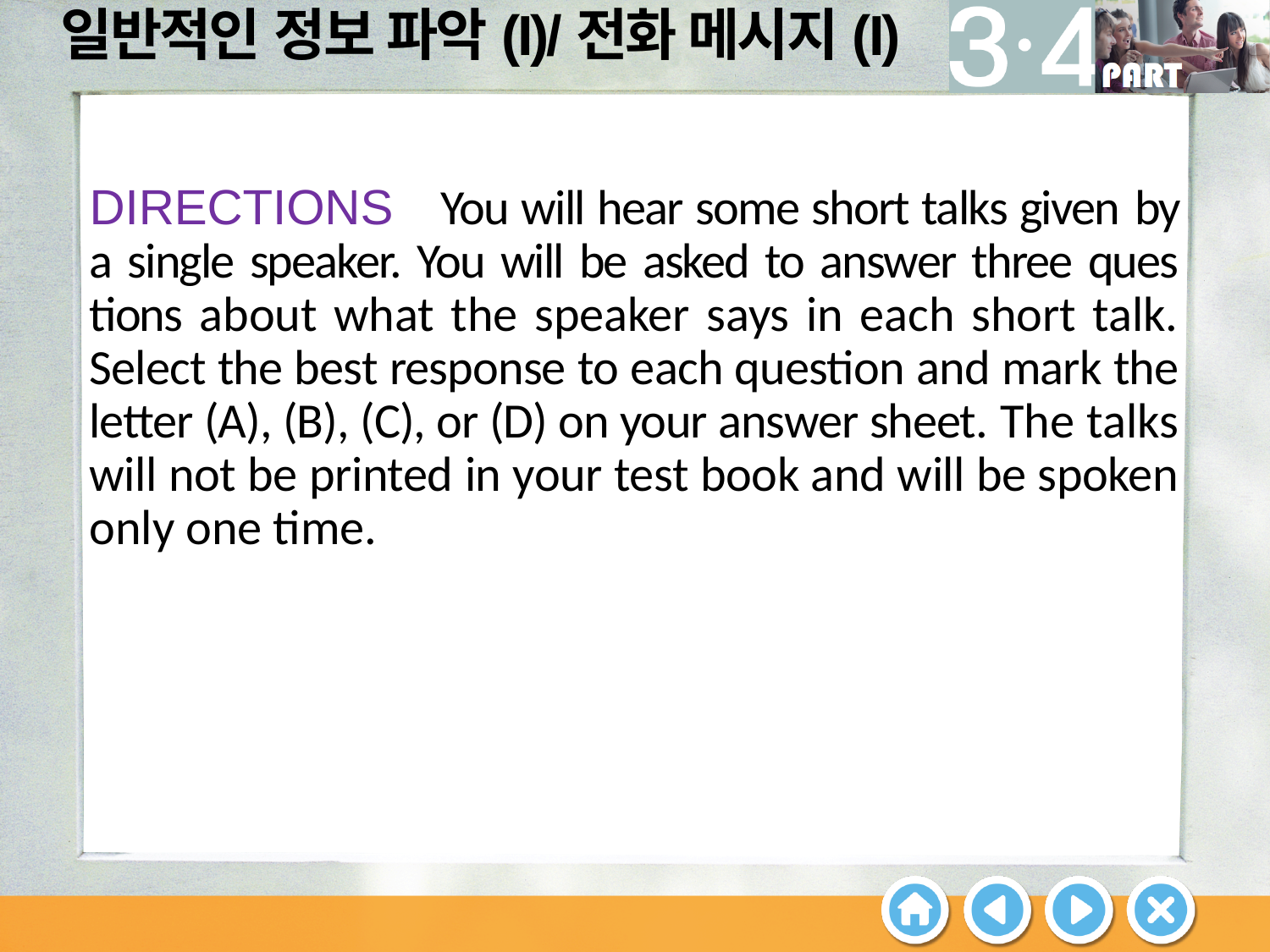

DIRECTIONS   You will hear some short talks given by a single speaker. You will be asked to answer three ques tions about what the speaker says in each short talk. Select the best response to each question and mark the letter (A), (B), (C), or (D) on your answer sheet. The talks will not be printed in your test book and will be spoken only one time.